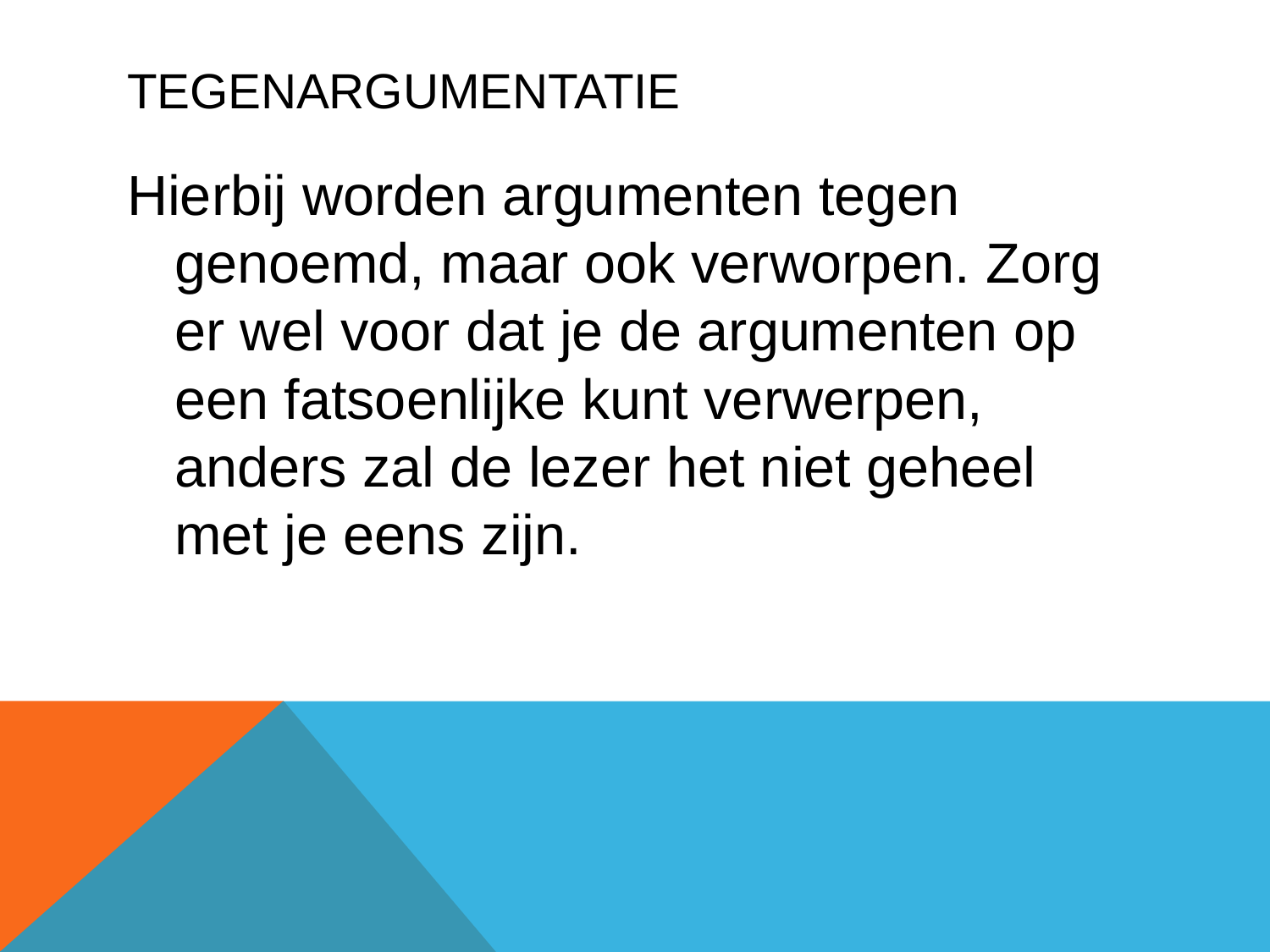

# Tegenargumentatie
Hierbij worden argumenten tegen genoemd, maar ook verworpen. Zorg er wel voor dat je de argumenten op een fatsoenlijke kunt verwerpen, anders zal de lezer het niet geheel met je eens zijn.